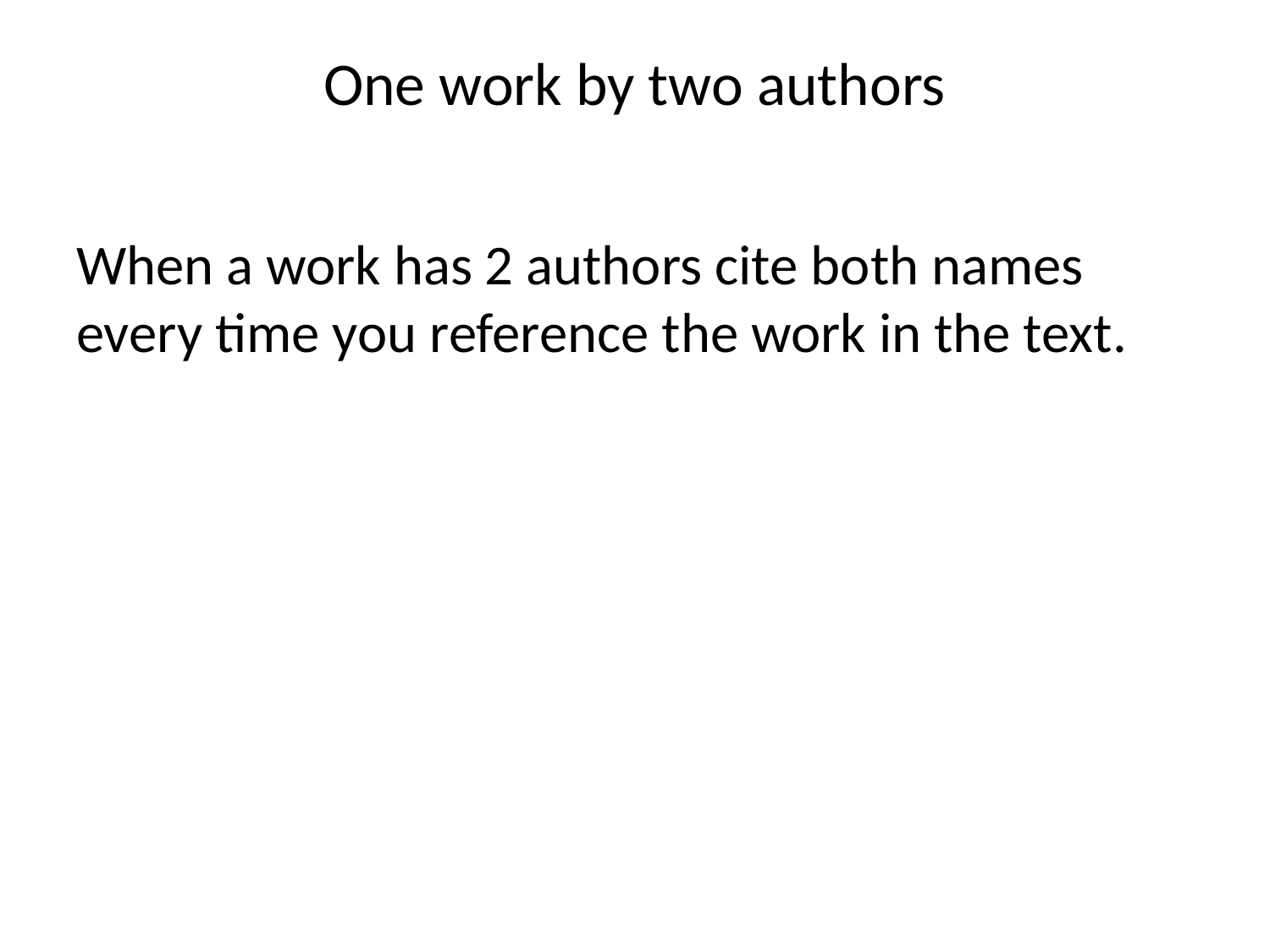

# One work by two authors
When a work has 2 authors cite both names every time you reference the work in the text.